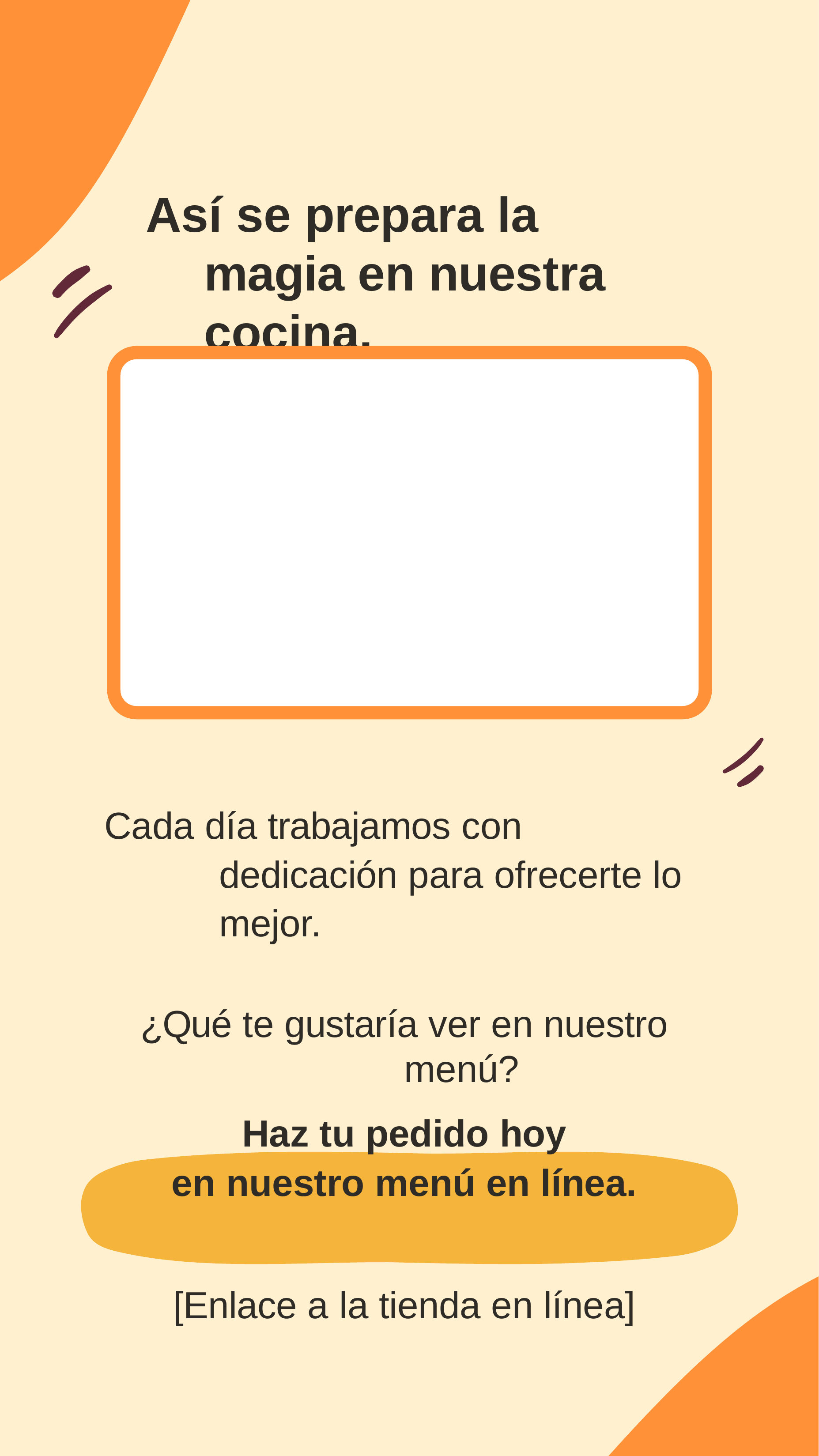

Así se prepara la magia en nuestra cocina.

Cada día trabajamos con dedicación para ofrecerte lo mejor.

¿Qué te gustaría ver en nuestro menú?
Haz tu pedido hoy
en nuestro menú en línea.

[Enlace a la tienda en línea]